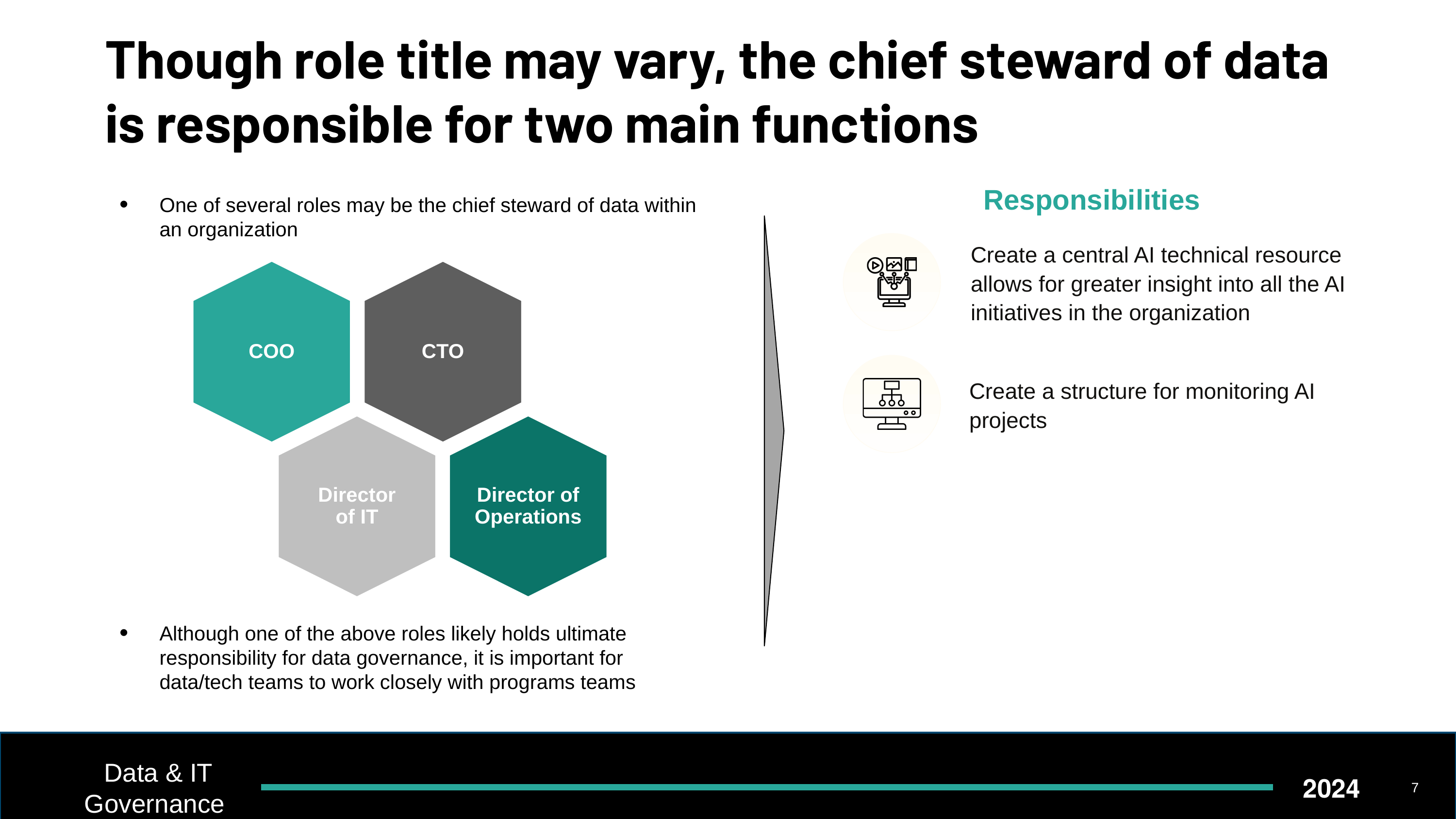

# Though role title may vary, the chief steward of data is responsible for two main functions
Responsibilities
One of several roles may be the chief steward of data within an organization

Although one of the above roles likely holds ultimate responsibility for data governance, it is important for data/tech teams to work closely with programs teams

Create a central AI technical resource allows for greater insight into all the AI initiatives in the organization
COO
CTO

Create a structure for monitoring AI projects
Director of IT
Director of Operations